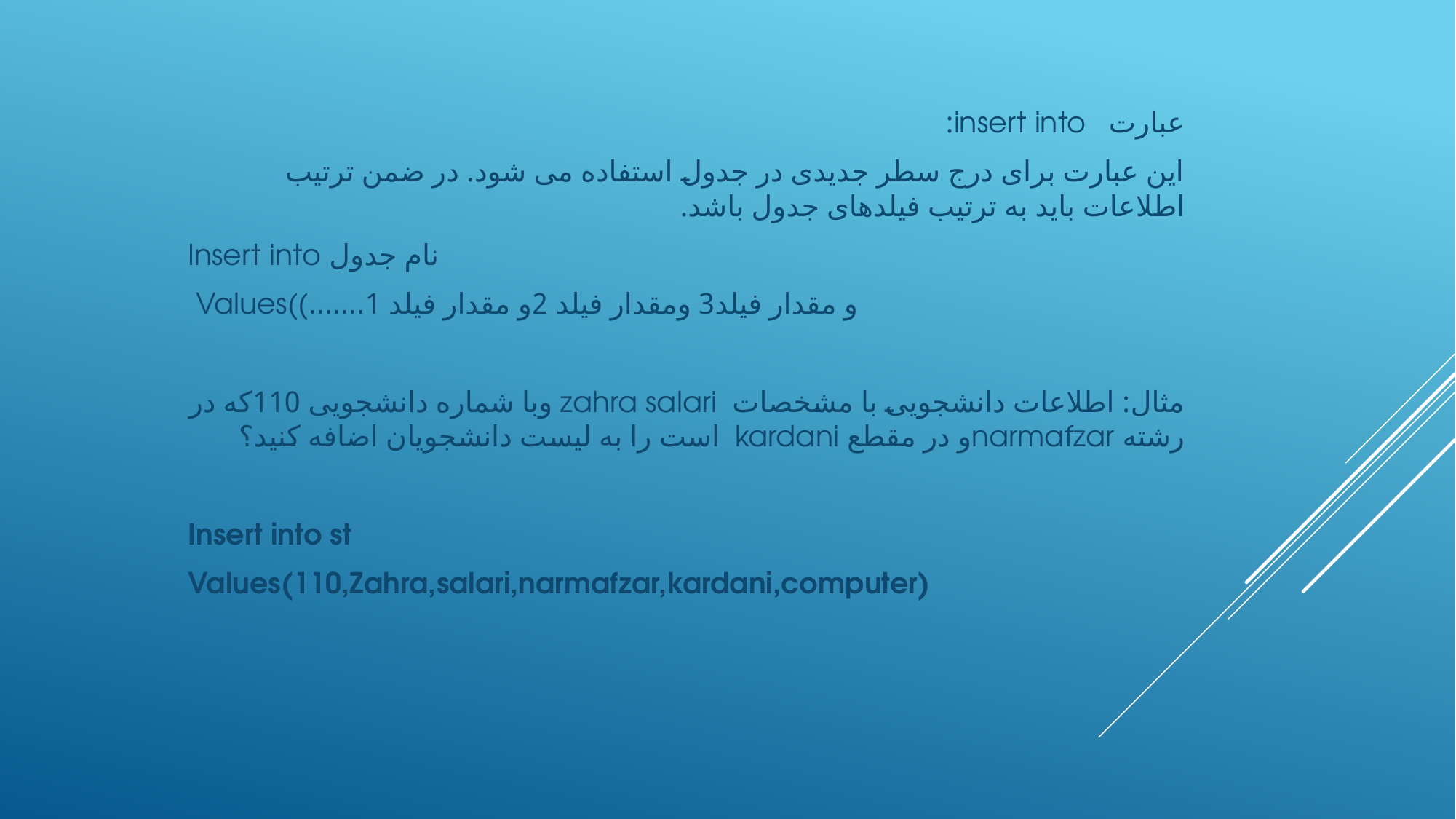

عبارت   insert into:
این عبارت برای درج سطر جدیدی در جدول استفاده می شود. در ضمن ترتیب اطلاعات باید به ترتیب فیلدهای جدول باشد.
Insert into نام جدول
 Values((.......و مقدار فیلد3 ومقدار فیلد 2و مقدار فیلد 1

مثال: اطلاعات دانشجویی با مشخصات  zahra salari وبا شماره دانشجویی 110که در رشته narmafzarو در مقطع kardani  است را به لیست دانشجویان اضافه کنید؟

Insert into st
Values(110,Zahra,salari,narmafzar,kardani,computer)